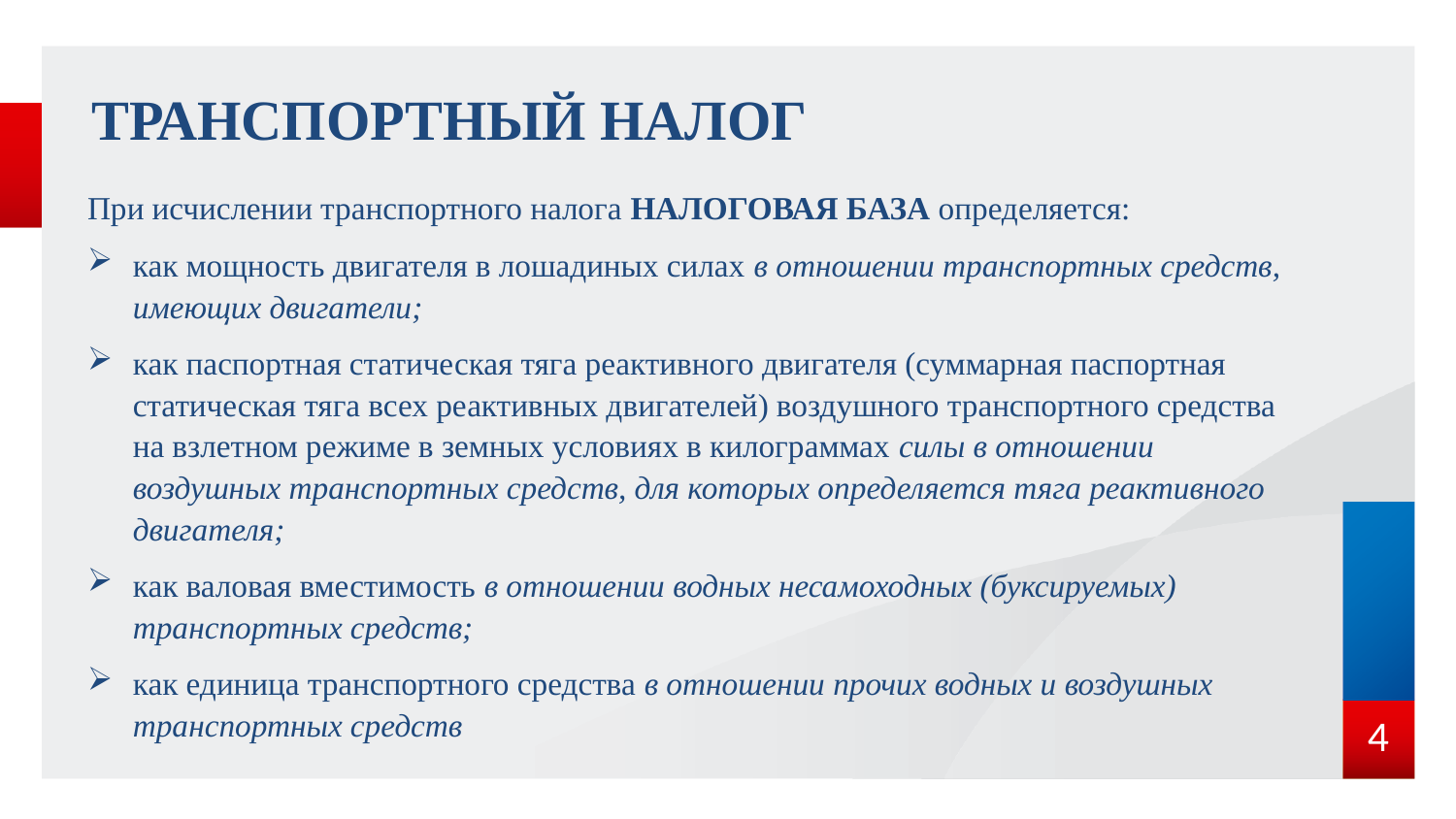

Транспортный налог
При исчислении транспортного налога НАЛОГОВАЯ БАЗА определяется:
как мощность двигателя в лошадиных силах в отношении транспортных средств, имеющих двигатели;
как паспортная статическая тяга реактивного двигателя (суммарная паспортная статическая тяга всех реактивных двигателей) воздушного транспортного средства на взлетном режиме в земных условиях в килограммах силы в отношении воздушных транспортных средств, для которых определяется тяга реактивного двигателя;
как валовая вместимость в отношении водных несамоходных (буксируемых) транспортных средств;
как единица транспортного средства в отношении прочих водных и воздушных транспортных средств

4